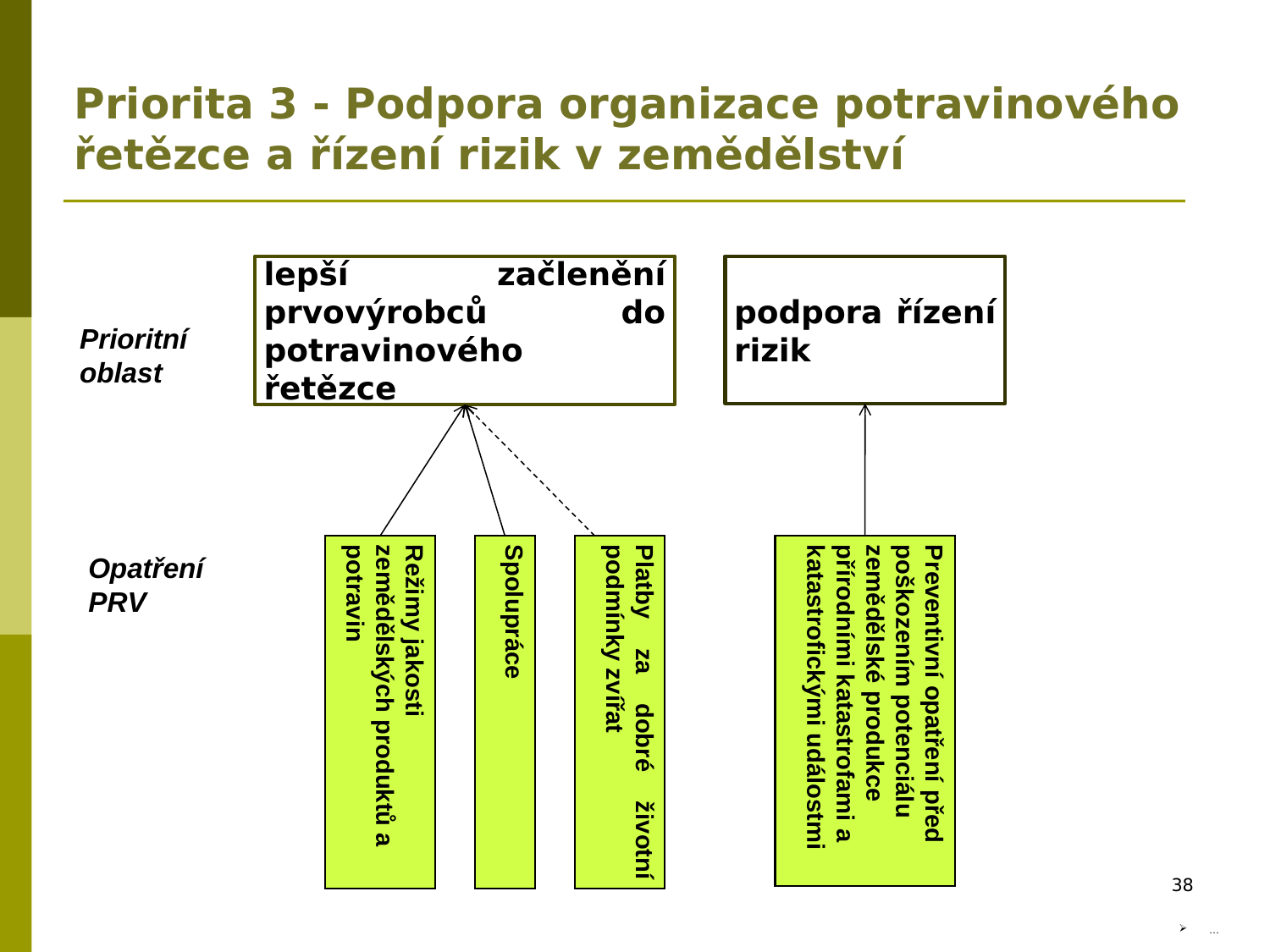

Priorita 3 - Podpora organizace potravinového řetězce a řízení rizik v zemědělství
lepší začlenění prvovýrobců do potravinového řetězce
podpora řízení rizik
Preventivní opatření před poškozením potenciálu zemědělské produkce přírodními katastrofami a katastrofickými událostmi
Režimy jakosti zemědělských produktů a potravin
Spolupráce
Prioritní
oblast
Opatření PRV
Platby za dobré životní podmínky zvířat
38
…